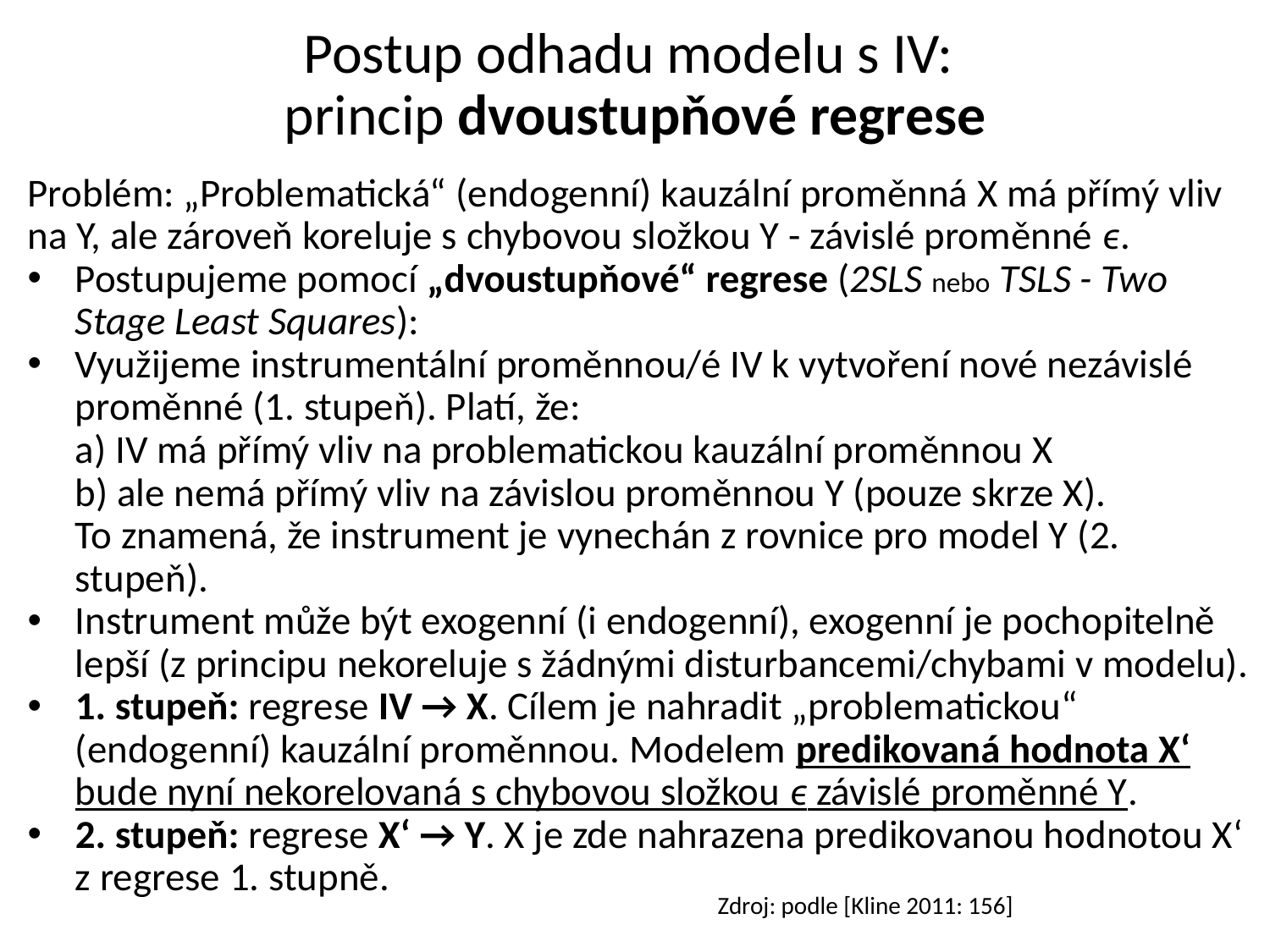

# Postup odhadu modelu s IV: princip dvoustupňové regrese
Problém: „Problematická“ (endogenní) kauzální proměnná X má přímý vliv na Y, ale zároveň koreluje s chybovou složkou Y - závislé proměnné ϵ.
Postupujeme pomocí „dvoustupňové“ regrese (2SLS nebo TSLS - Two Stage Least Squares):
Využijeme instrumentální proměnnou/é IV k vytvoření nové nezávislé proměnné (1. stupeň). Platí, že:
a) IV má přímý vliv na problematickou kauzální proměnnou X
b) ale nemá přímý vliv na závislou proměnnou Y (pouze skrze X).
To znamená, že instrument je vynechán z rovnice pro model Y (2. stupeň).
Instrument může být exogenní (i endogenní), exogenní je pochopitelně lepší (z principu nekoreluje s žádnými disturbancemi/chybami v modelu).
1. stupeň: regrese IV → X. Cílem je nahradit „problematickou“ (endogenní) kauzální proměnnou. Modelem predikovaná hodnota X‘ bude nyní nekorelovaná s chybovou složkou ϵ závislé proměnné Y.
2. stupeň: regrese X‘ → Y. X je zde nahrazena predikovanou hodnotou X‘ z regrese 1. stupně.
Zdroj: podle [Kline 2011: 156]